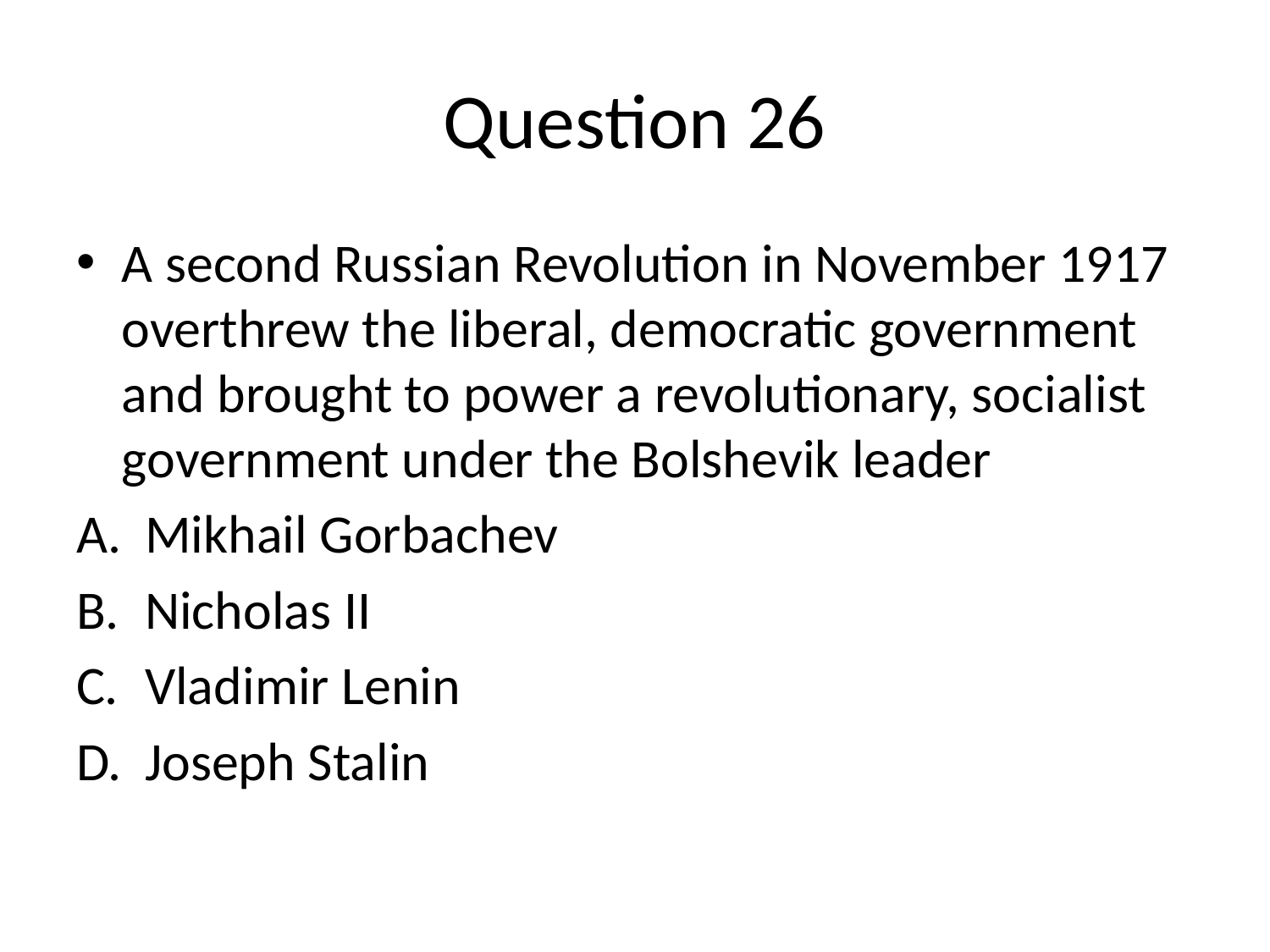

# Question 26
A second Russian Revolution in November 1917 overthrew the liberal, democratic government and brought to power a revolutionary, socialist government under the Bolshevik leader
Mikhail Gorbachev
Nicholas II
Vladimir Lenin
Joseph Stalin